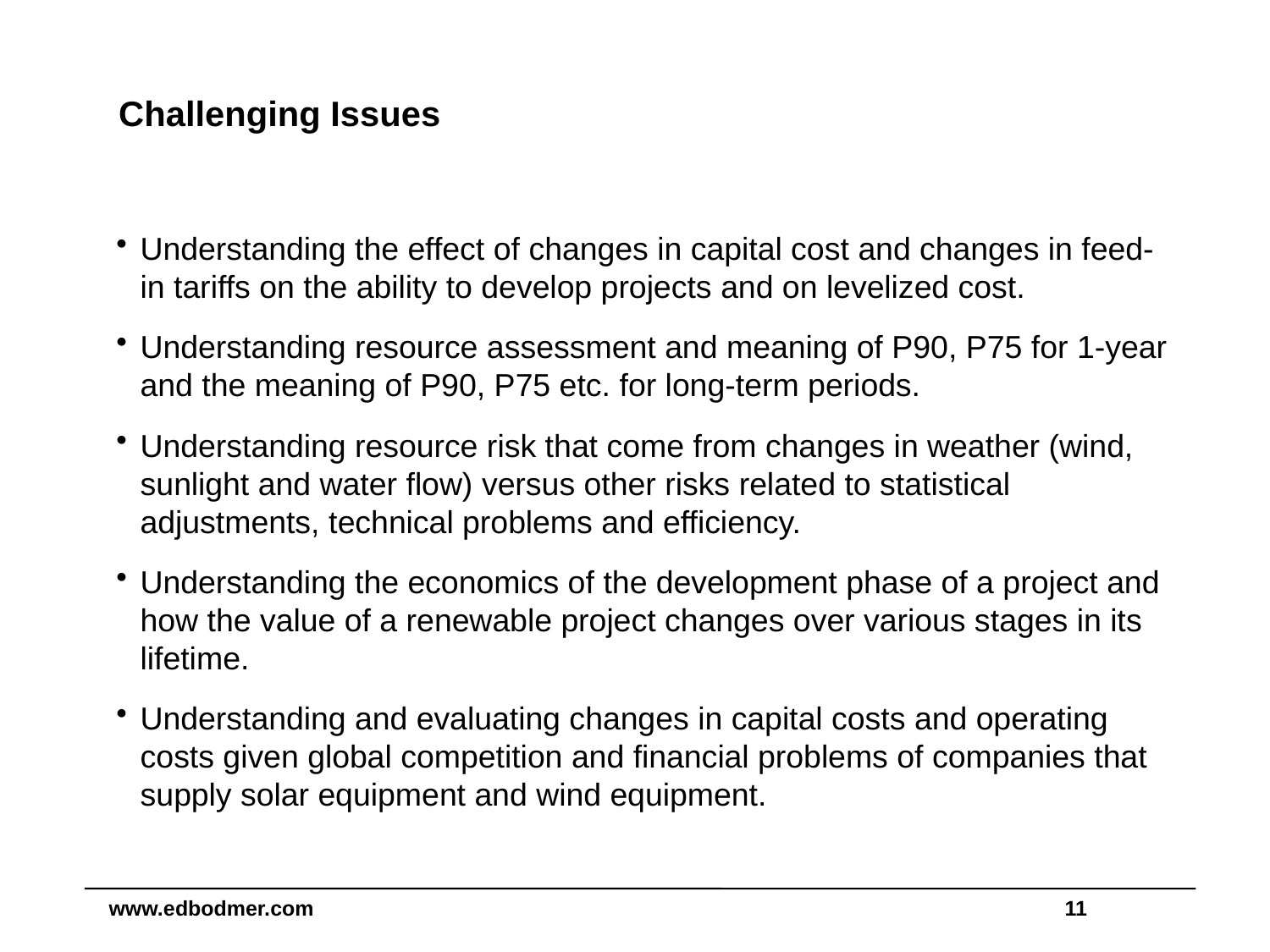

# Challenging Issues
Understanding the effect of changes in capital cost and changes in feed-in tariffs on the ability to develop projects and on levelized cost.
Understanding resource assessment and meaning of P90, P75 for 1-year and the meaning of P90, P75 etc. for long-term periods.
Understanding resource risk that come from changes in weather (wind, sunlight and water flow) versus other risks related to statistical adjustments, technical problems and efficiency.
Understanding the economics of the development phase of a project and how the value of a renewable project changes over various stages in its lifetime.
Understanding and evaluating changes in capital costs and operating costs given global competition and financial problems of companies that supply solar equipment and wind equipment.